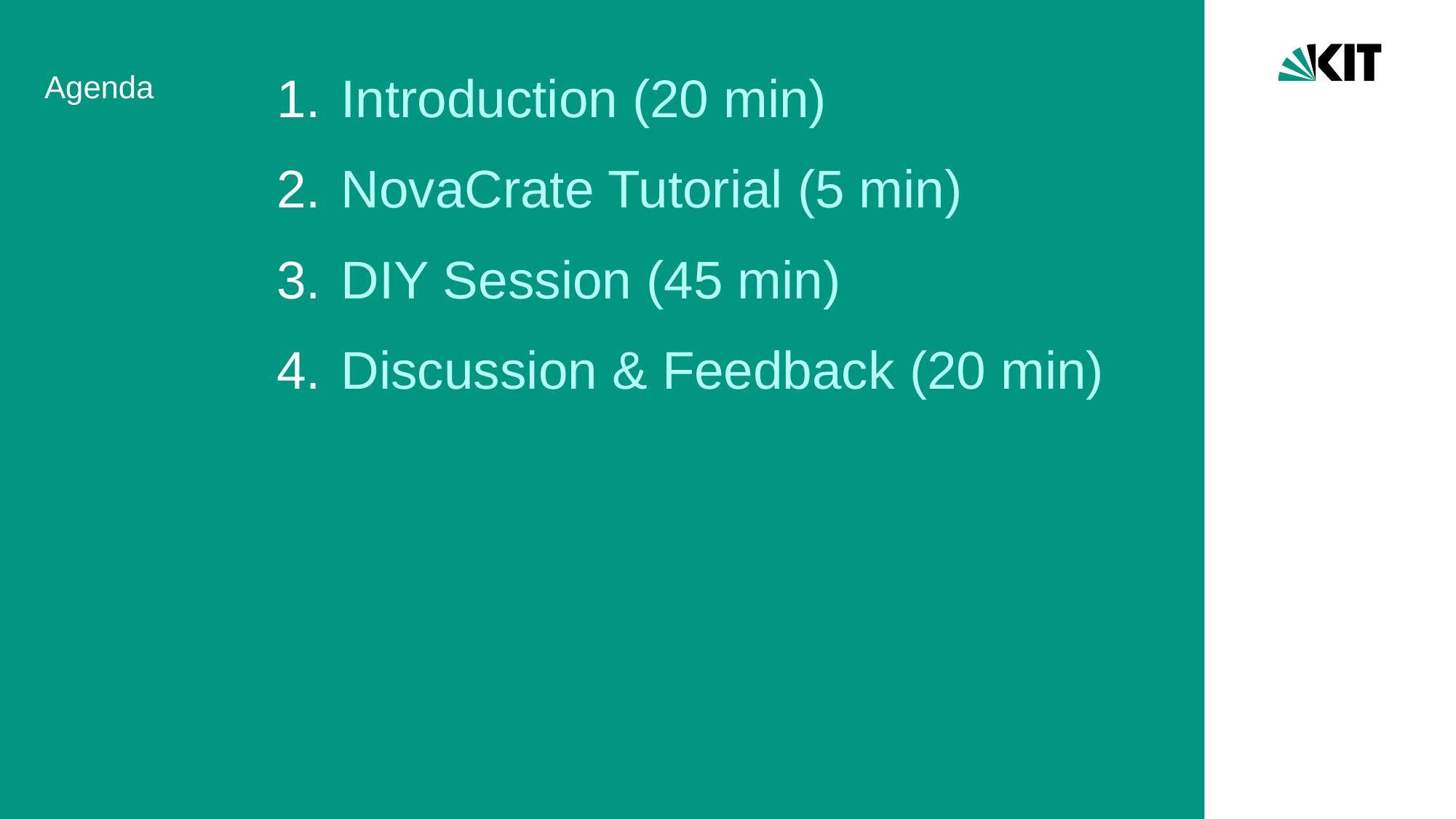

# Agenda
Introduction (20 min)
NovaCrate Tutorial (5 min)
DIY Session (45 min)
Discussion & Feedback (20 min)
04.05.26
Vorname Name - Präsentationstitel
2